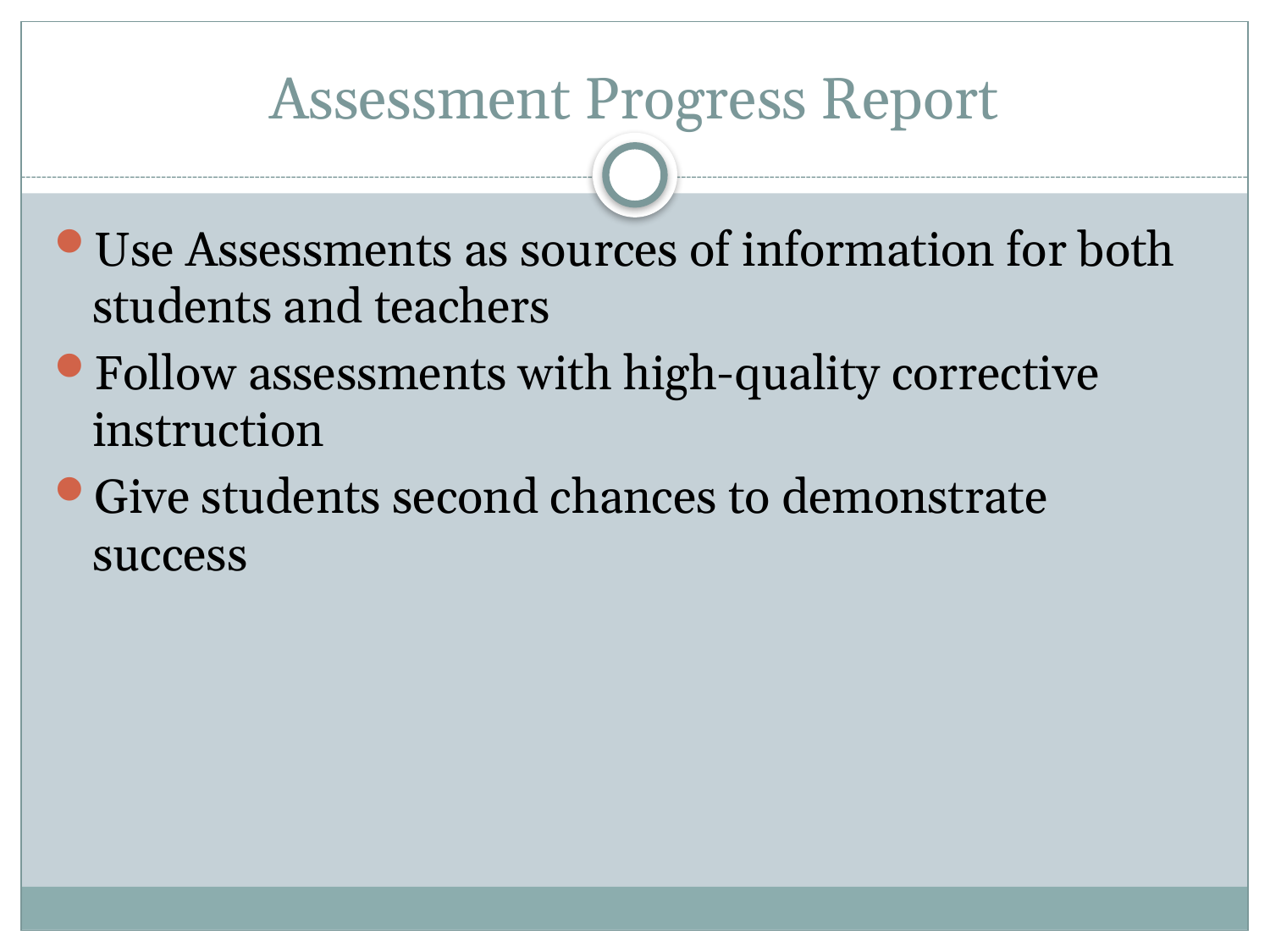

# Assessment Progress Report
Use Assessments as sources of information for both students and teachers
Follow assessments with high-quality corrective instruction
Give students second chances to demonstrate success